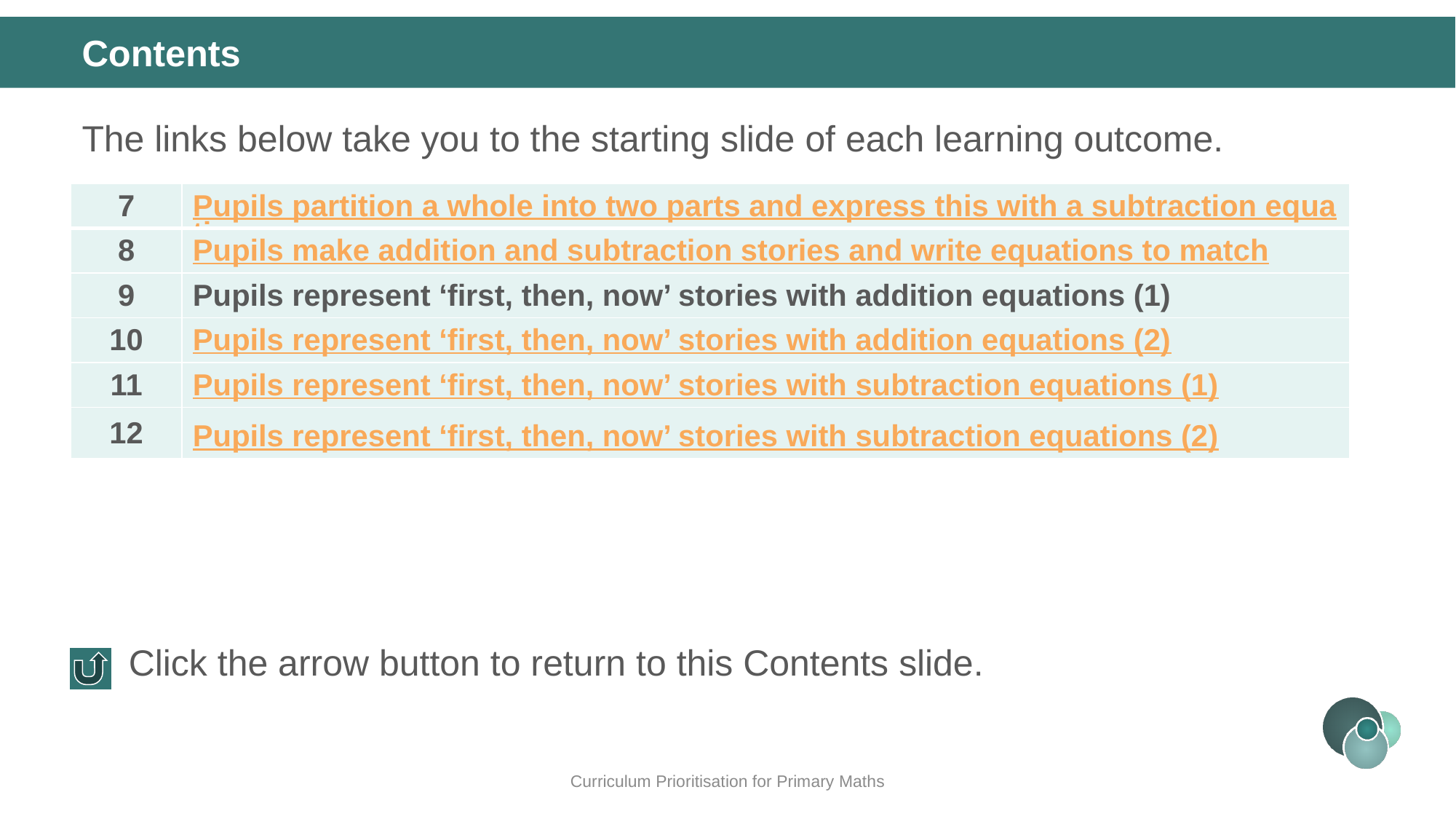

Contents
The links below take you to the starting slide of each learning outcome.
| 7 | Pupils partition a whole into two parts and express this with a subtraction equation |
| --- | --- |
| 8 | Pupils make addition and subtraction stories and write equations to match |
| 9 | Pupils represent ‘first, then, now’ stories with addition equations (1) |
| 10 | Pupils represent ‘first, then, now’ stories with addition equations (2) |
| 11 | Pupils represent ‘first, then, now’ stories with subtraction equations (1) |
| 12 | Pupils represent ‘first, then, now’ stories with subtraction equations (2) |
Click the arrow button to return to this Contents slide.

Curriculum Prioritisation for Primary Maths